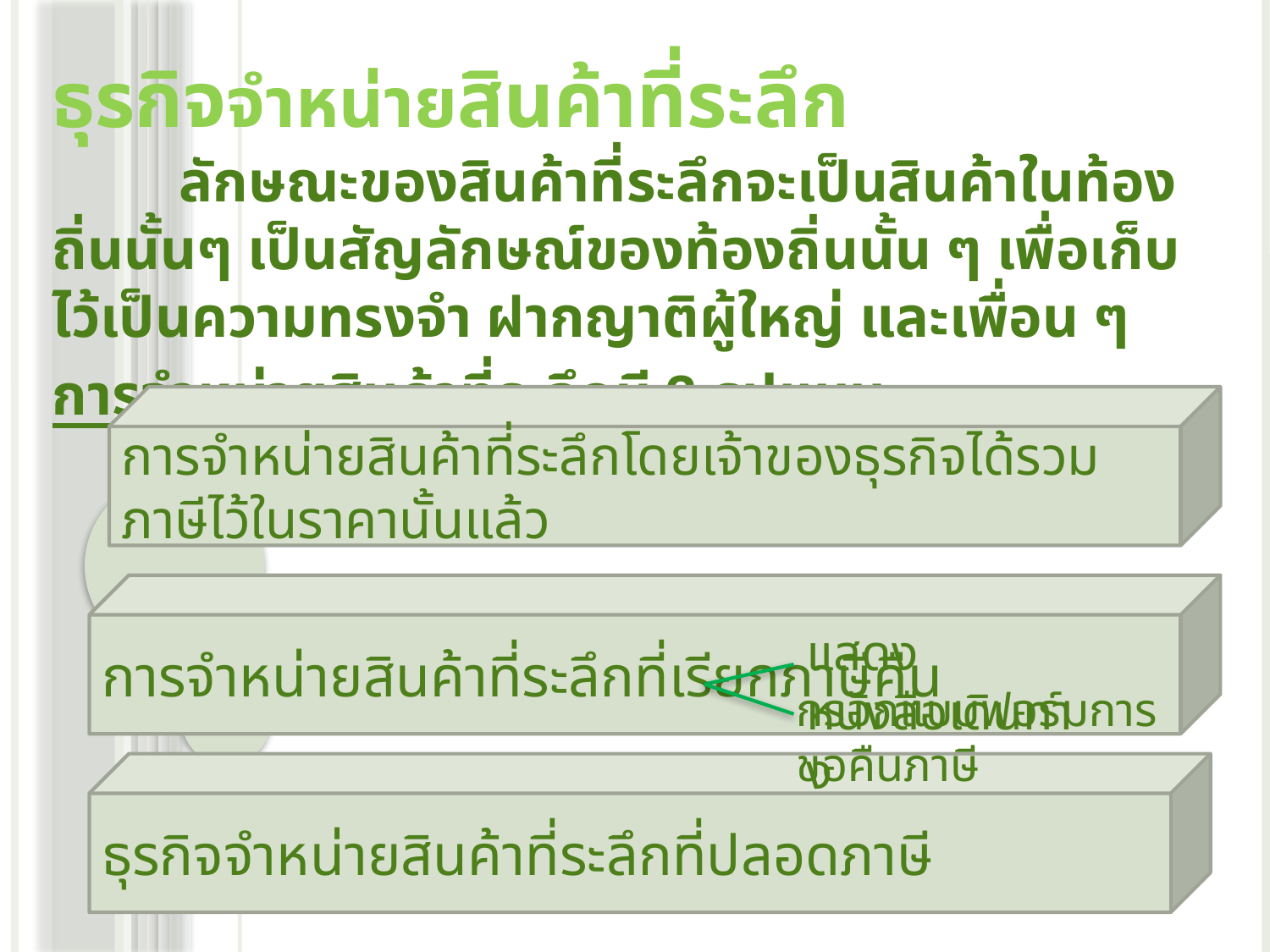

# ธุรกิจจำหน่ายสินค้าที่ระลึก
	ลักษณะของสินค้าที่ระลึกจะเป็นสินค้าในท้องถิ่นนั้นๆ เป็นสัญลักษณ์ของท้องถิ่นนั้น ๆ เพื่อเก็บไว้เป็นความทรงจำ ฝากญาติผู้ใหญ่ และเพื่อน ๆ
การจำหน่ายสินค้าที่ระลึกมี 3 รูปแบบ

การจำหน่ายสินค้าที่ระลึกโดยเจ้าของธุรกิจได้รวมภาษีไว้ในราคานั้นแล้ว
การจำหน่ายสินค้าที่ระลึกที่เรียกภาษีคืน
แสดงหนังสือเดินทาง
กรอกแบบฟอร์มการขอคืนภาษี
ธุรกิจจำหน่ายสินค้าที่ระลึกที่ปลอดภาษี